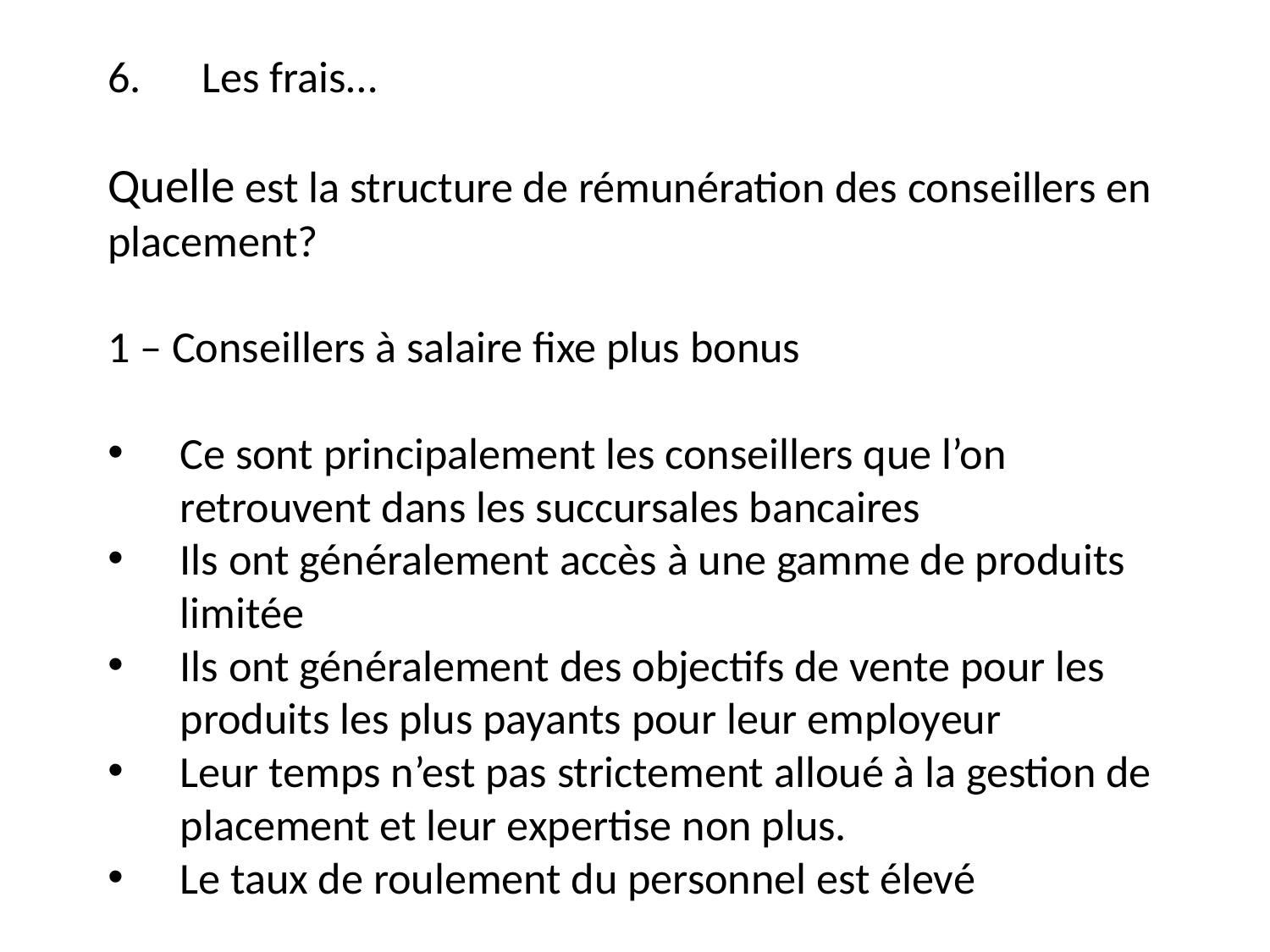

Les frais…

Quelle est la structure de rémunération des conseillers en placement?
1 – Conseillers à salaire fixe plus bonus

Ce sont principalement les conseillers que l’on retrouvent dans les succursales bancaires
Ils ont généralement accès à une gamme de produits limitée
Ils ont généralement des objectifs de vente pour les produits les plus payants pour leur employeur
Leur temps n’est pas strictement alloué à la gestion de placement et leur expertise non plus.
Le taux de roulement du personnel est élevé